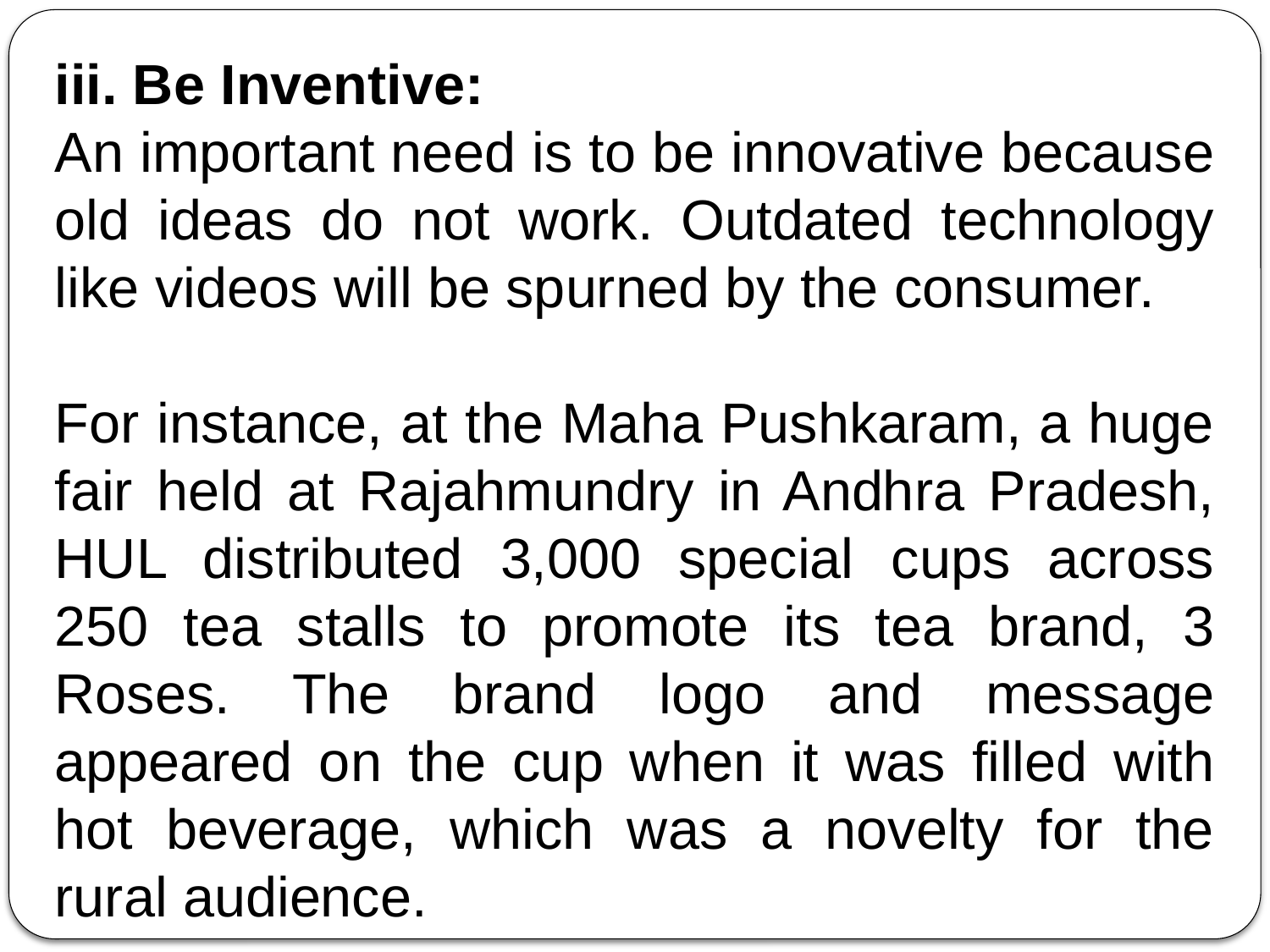

iii. Be Inventive:
An important need is to be innovative because old ideas do not work. Outdated technology like videos will be spurned by the consumer.

For instance, at the Maha Pushkaram, a huge fair held at Rajahmundry in Andhra Pradesh, HUL distributed 3,000 special cups across 250 tea stalls to promote its tea brand, 3 Roses. The brand logo and message appeared on the cup when it was filled with hot beverage, which was a novelty for the rural audience.